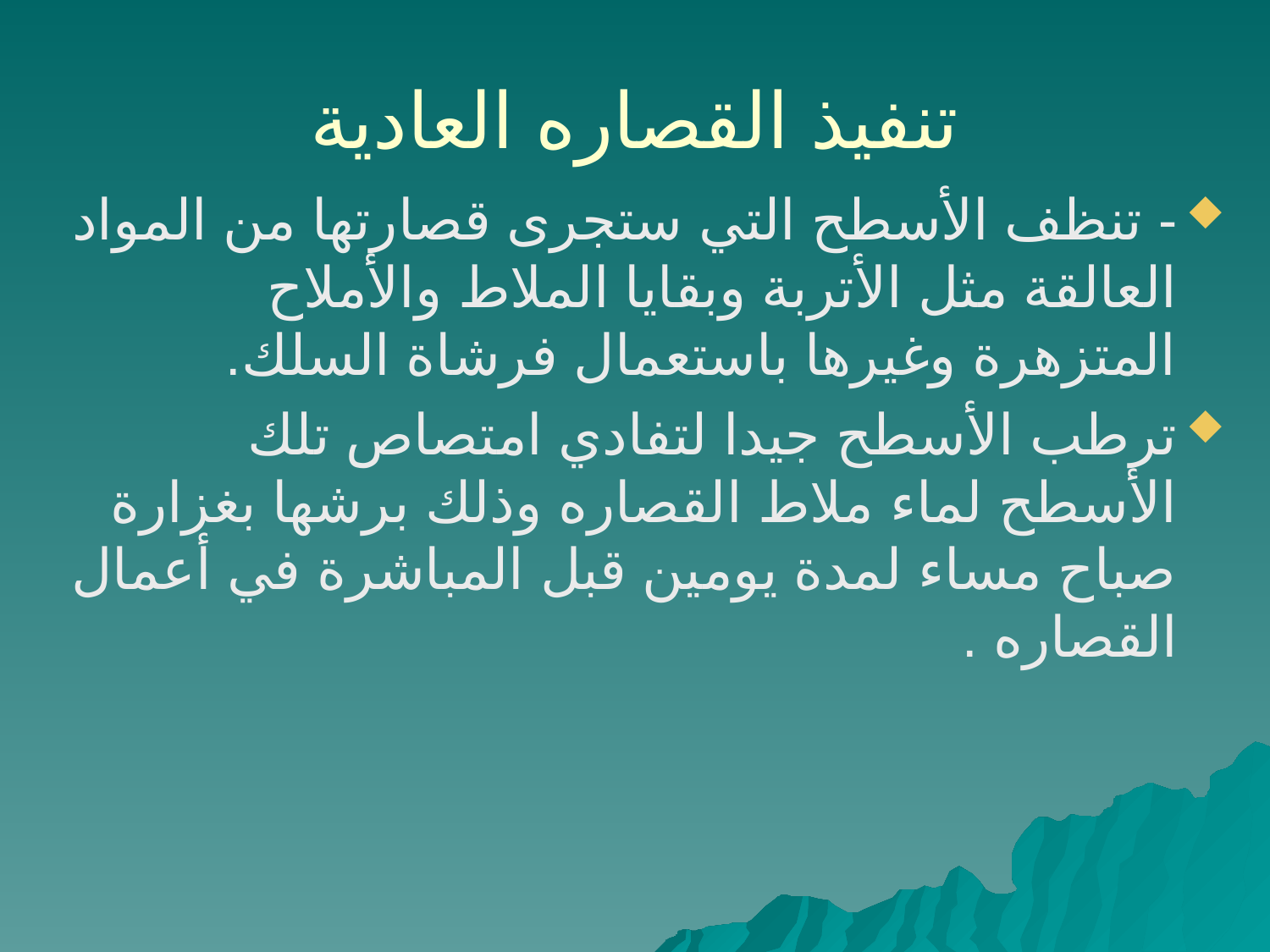

# تنفيذ القصاره العادية
- تنظف الأسطح التي ستجرى قصارتها من المواد العالقة مثل الأتربة وبقايا الملاط والأملاح المتزهرة وغيرها باستعمال فرشاة السلك.
ترطب الأسطح جيدا لتفادي امتصاص تلك الأسطح لماء ملاط القصاره وذلك برشها بغزارة صباح مساء لمدة يومين قبل المباشرة في أعمال القصاره .